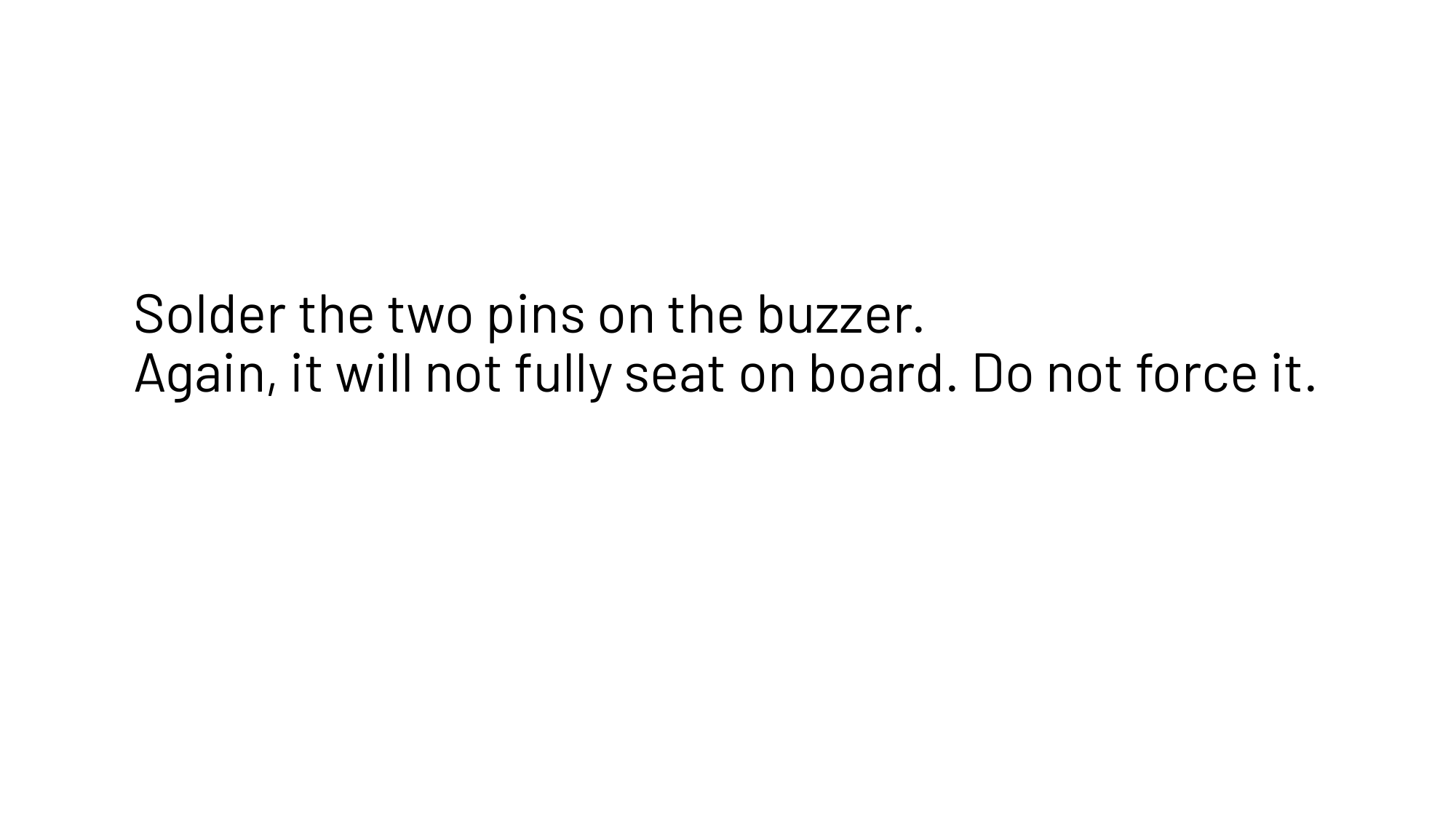

# Solder the two pins on the buzzer. Again, it will not fully seat on board. Do not force it.